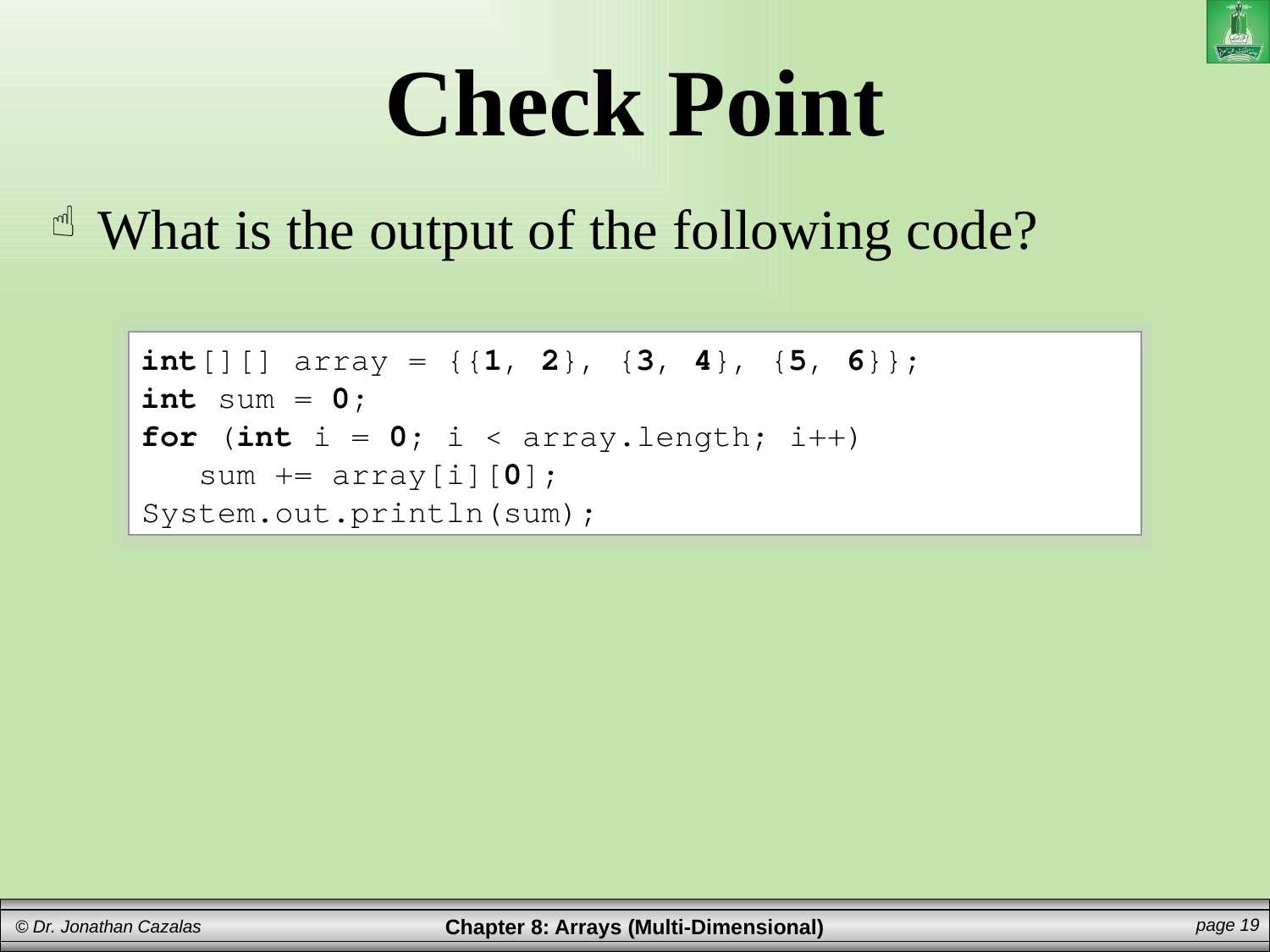

# Check Point
What is the output of the following code?

int[][] array = {{1, 2}, {3, 4}, {5, 6}};
int sum = 0;
for (int i = 0; i < array.length; i++)
   sum += array[i][0];
System.out.println(sum);